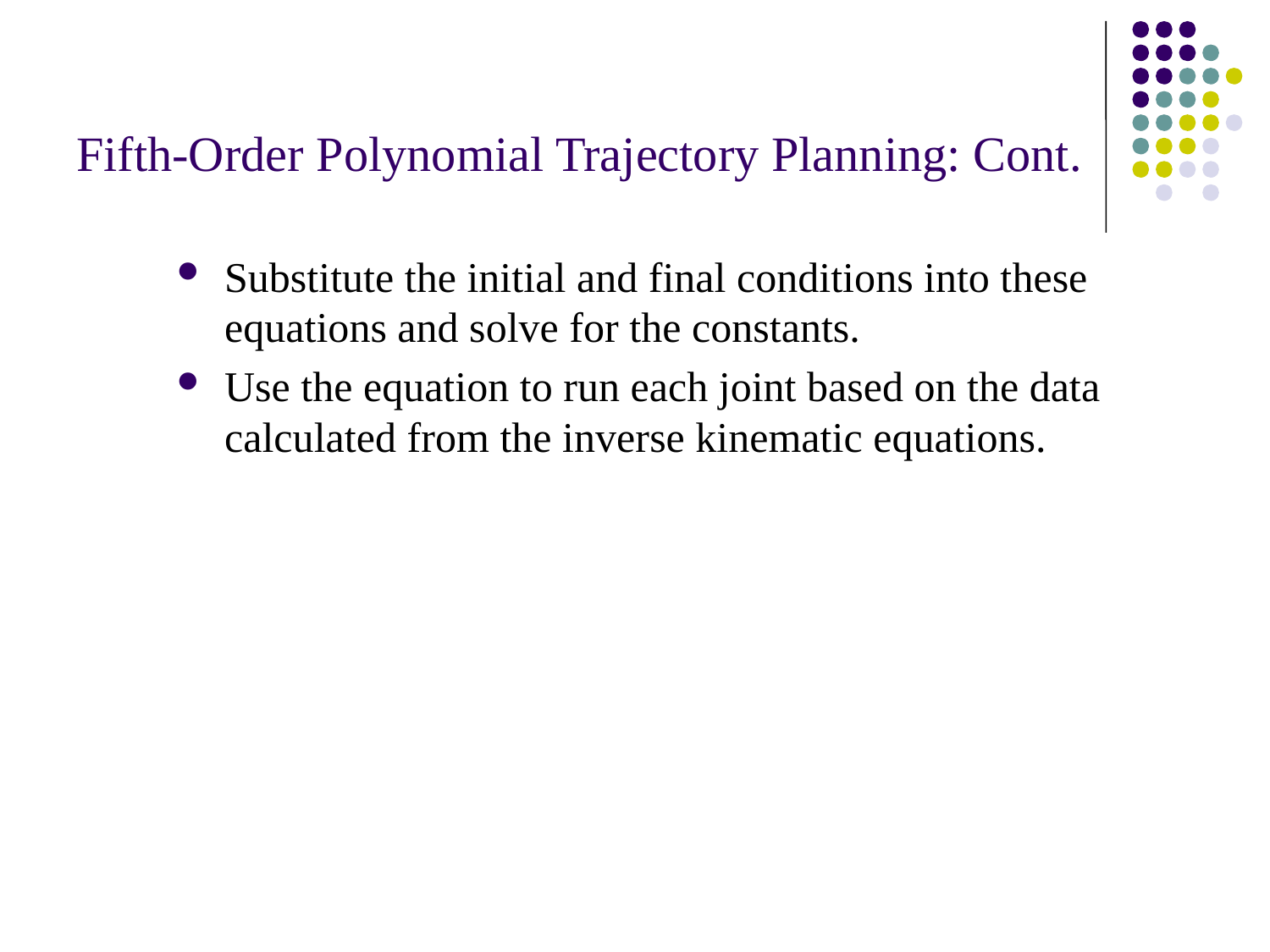

# Fifth-Order Polynomial Trajectory Planning: Cont.

Substitute the initial and final conditions into these equations and solve for the constants.
Use the equation to run each joint based on the data calculated from the inverse kinematic equations.